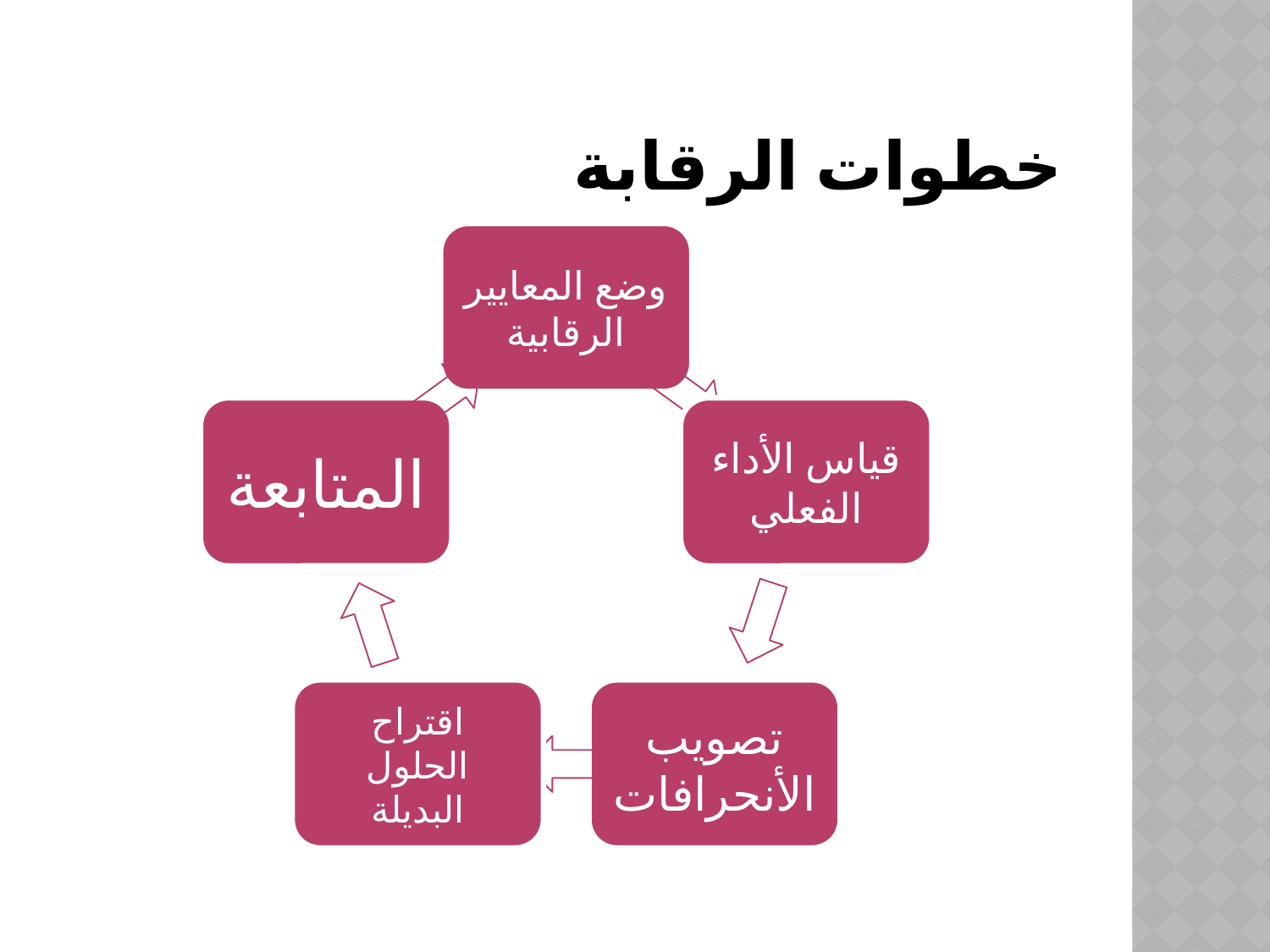

# خطوات الرقابة
وضع المعايير الرقابية
اقتراح الحلول البديلة
المتابعة